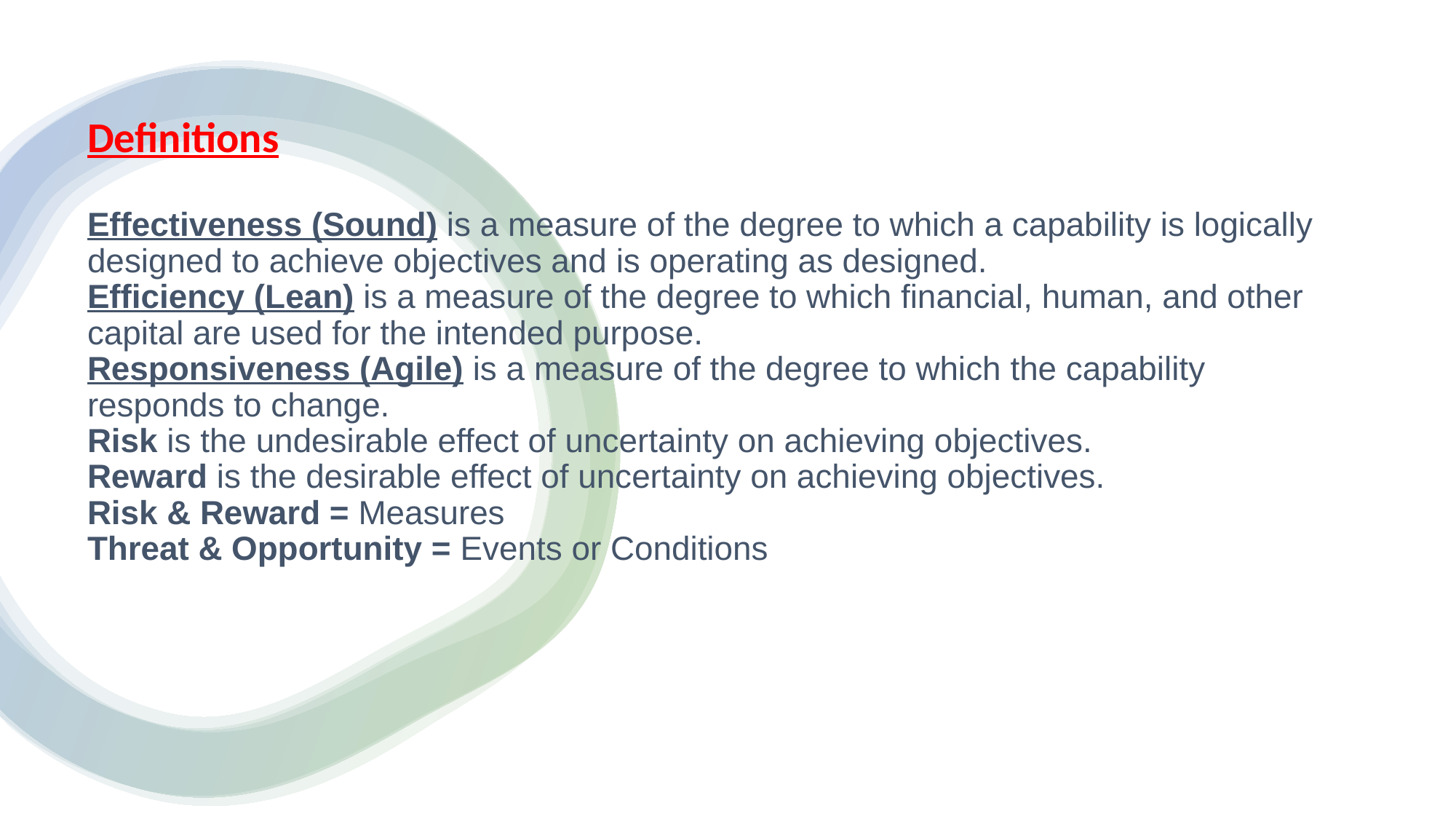

# Definitions Effectiveness (Sound) is a measure of the degree to which a capability is logically designed to achieve objectives and is operating as designed. Efficiency (Lean) is a measure of the degree to which financial, human, and other capital are used for the intended purpose. Responsiveness (Agile) is a measure of the degree to which the capability responds to change. Risk is the undesirable effect of uncertainty on achieving objectives. Reward is the desirable effect of uncertainty on achieving objectives. Risk & Reward = Measures Threat & Opportunity = Events or Conditions